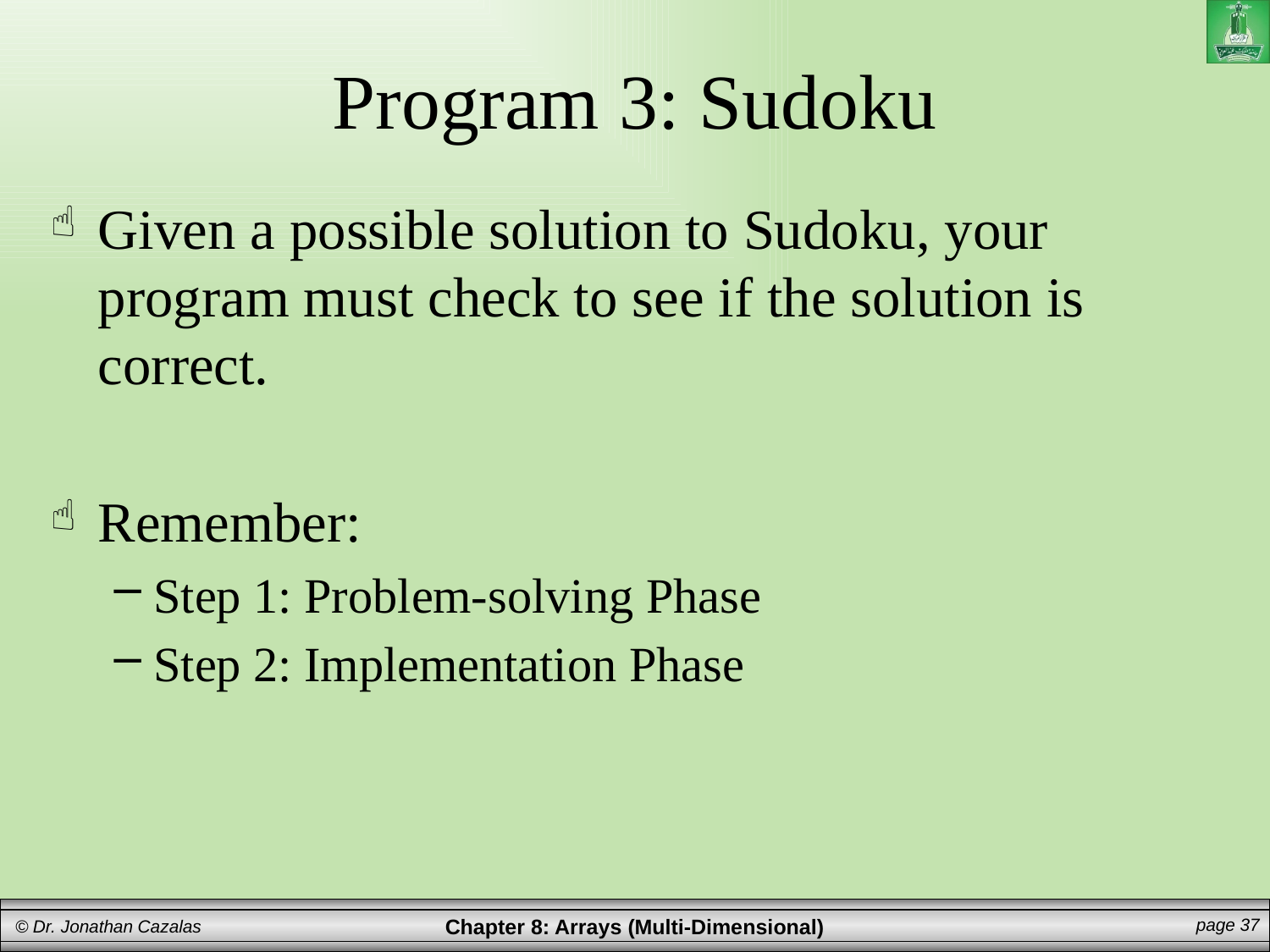

# Program 3: Sudoku
Given a possible solution to Sudoku, your program must check to see if the solution is correct.

Remember:
Step 1: Problem-solving Phase
Step 2: Implementation Phase